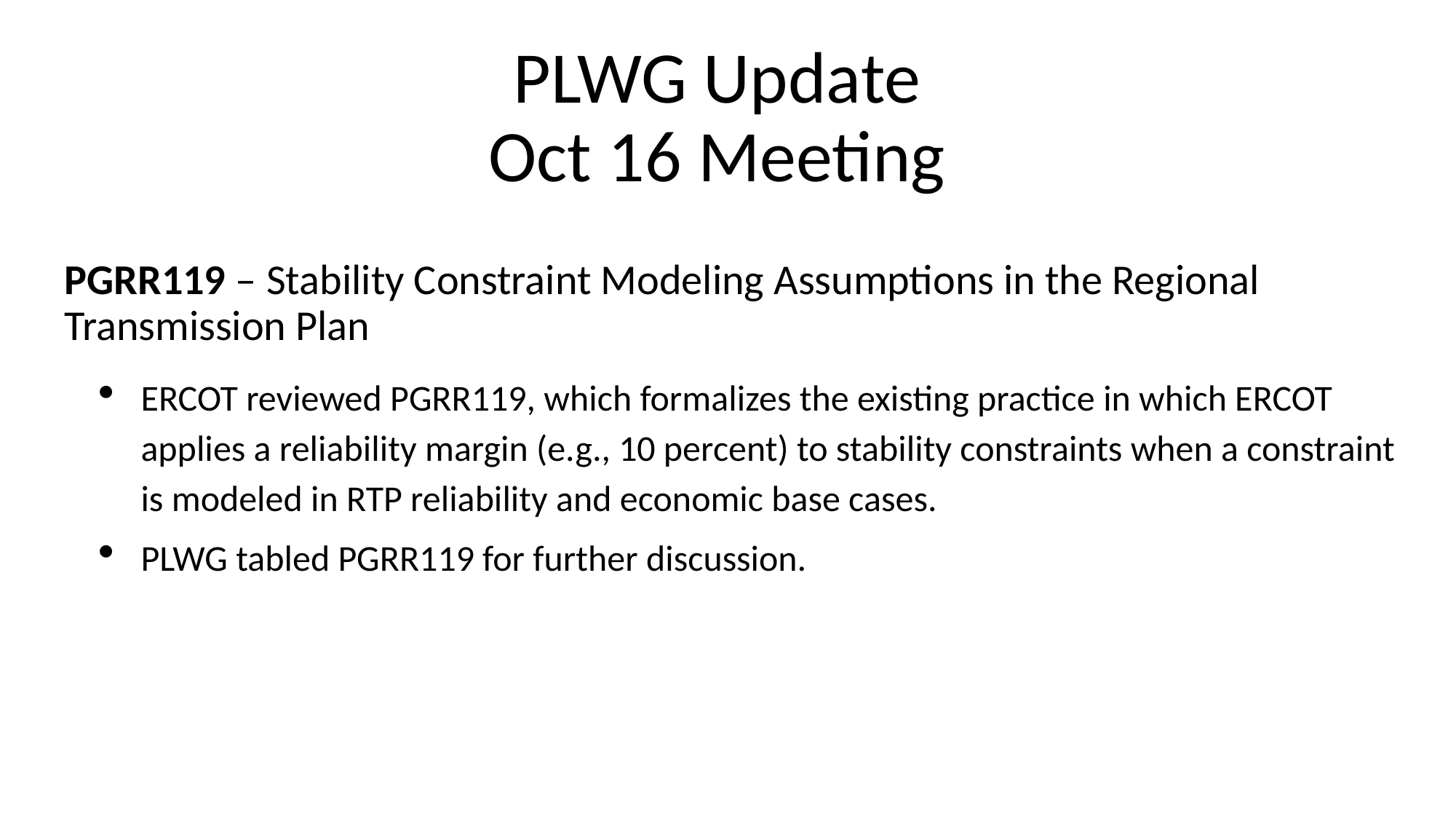

# PLWG Update Oct 16 Meeting
PGRR119 – Stability Constraint Modeling Assumptions in the Regional Transmission Plan
ERCOT reviewed PGRR119, which formalizes the existing practice in which ERCOT applies a reliability margin (e.g., 10 percent) to stability constraints when a constraint is modeled in RTP reliability and economic base cases.
PLWG tabled PGRR119 for further discussion.